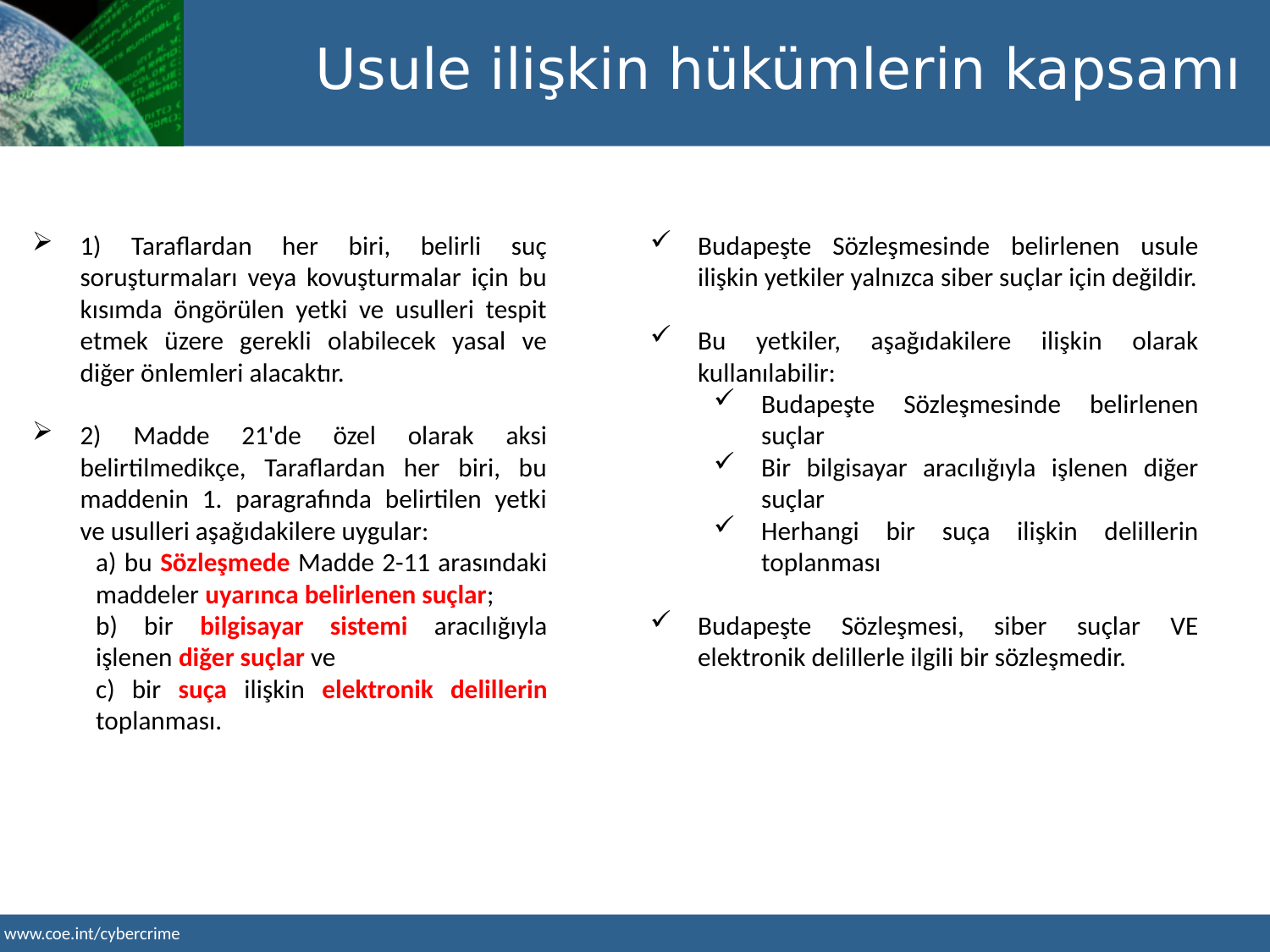

Usule ilişkin hükümlerin kapsamı
1) Taraflardan her biri, belirli suç soruşturmaları veya kovuşturmalar için bu kısımda öngörülen yetki ve usulleri tespit etmek üzere gerekli olabilecek yasal ve diğer önlemleri alacaktır.

2) Madde 21'de özel olarak aksi belirtilmedikçe, Taraflardan her biri, bu maddenin 1. paragrafında belirtilen yetki ve usulleri aşağıdakilere uygular:
a) bu Sözleşmede Madde 2-11 arasındaki maddeler uyarınca belirlenen suçlar;
b) bir bilgisayar sistemi aracılığıyla işlenen diğer suçlar ve
c) bir suça ilişkin elektronik delillerin toplanması.
Budapeşte Sözleşmesinde belirlenen usule ilişkin yetkiler yalnızca siber suçlar için değildir.

Bu yetkiler, aşağıdakilere ilişkin olarak kullanılabilir:
Budapeşte Sözleşmesinde belirlenen suçlar
Bir bilgisayar aracılığıyla işlenen diğer suçlar
Herhangi bir suça ilişkin delillerin toplanması

Budapeşte Sözleşmesi, siber suçlar VE elektronik delillerle ilgili bir sözleşmedir.